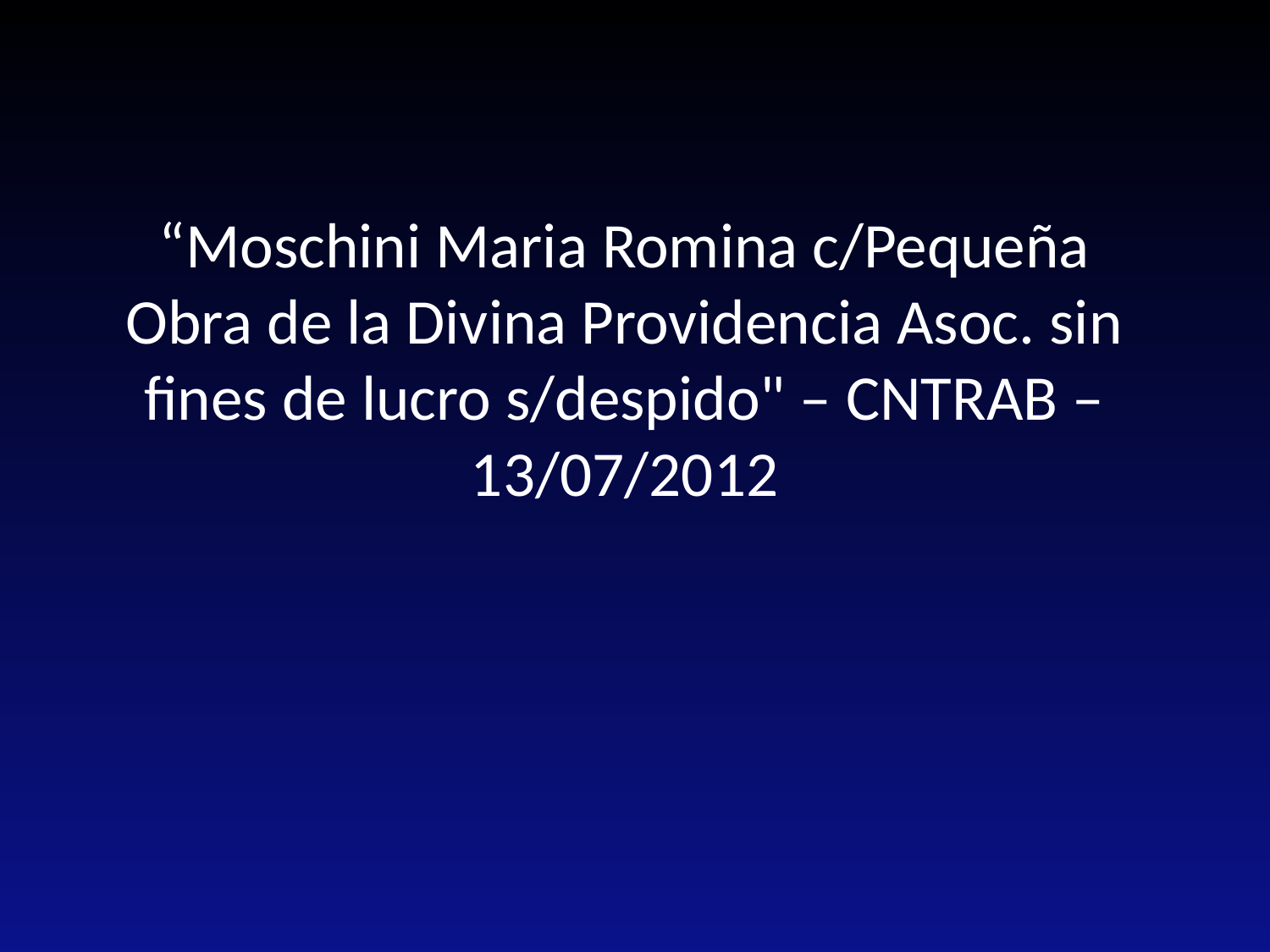

# “Moschini Maria Romina c/Pequeña Obra de la Divina Providencia Asoc. sin fines de lucro s/despido" – CNTRAB – 13/07/2012